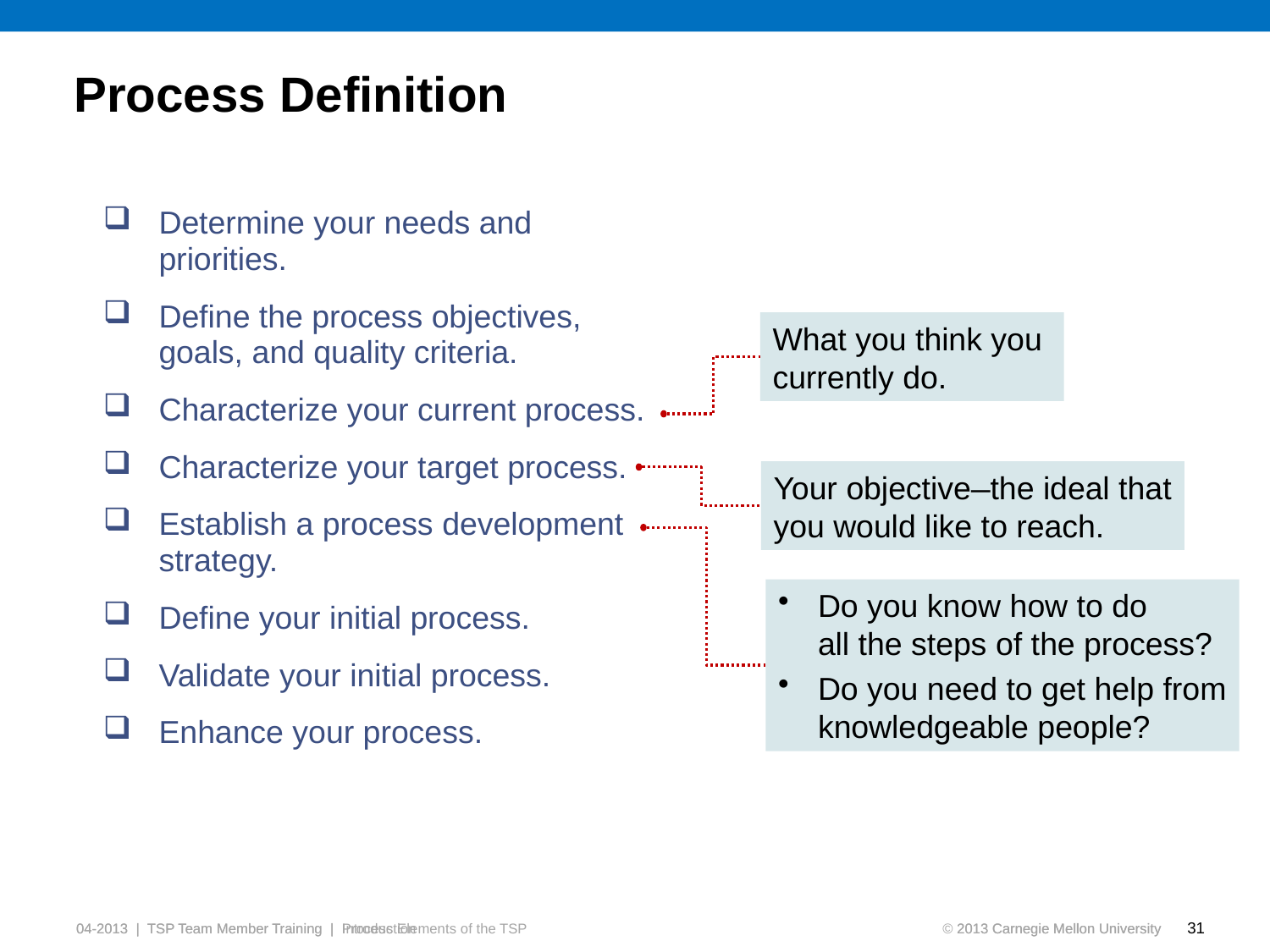

# Process Definition
Determine your needs and priorities.
Define the process objectives, goals, and quality criteria.
Characterize your current process.
Characterize your target process.
Establish a process development strategy.
Define your initial process.
Validate your initial process.
Enhance your process.
What you think you
currently do.

Your objective—the ideal that
you would like to reach.

Do you know how to do
all the steps of the process?
Do you need to get help from
knowledgeable people?